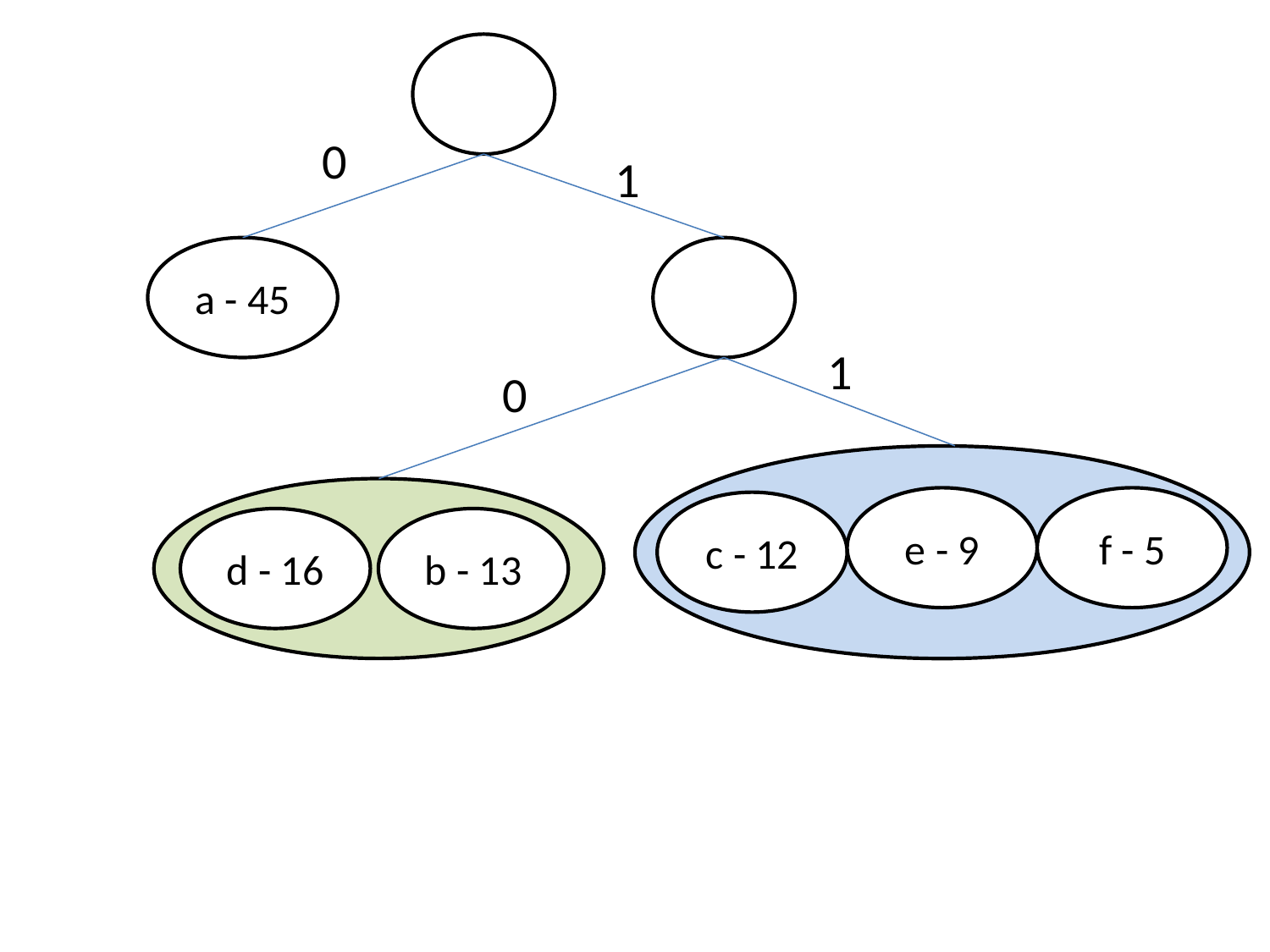

0
1
а - 45

1
0

e - 9
f - 5
c - 12

d - 16
b - 13